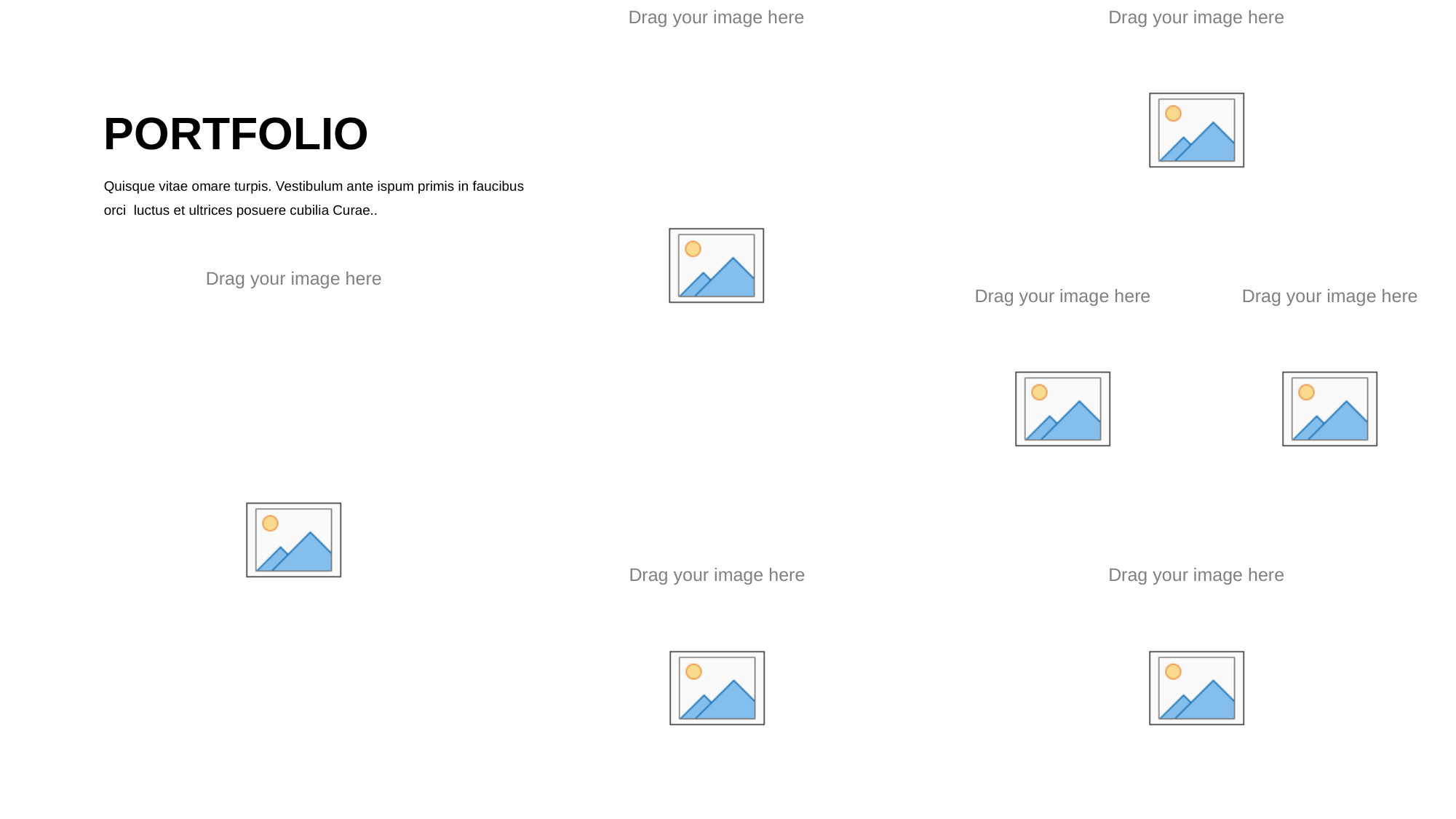

PORTFOLIO
Quisque vitae omare turpis. Vestibulum ante ispum primis in faucibus orci  luctus et ultrices posuere cubilia Curae..